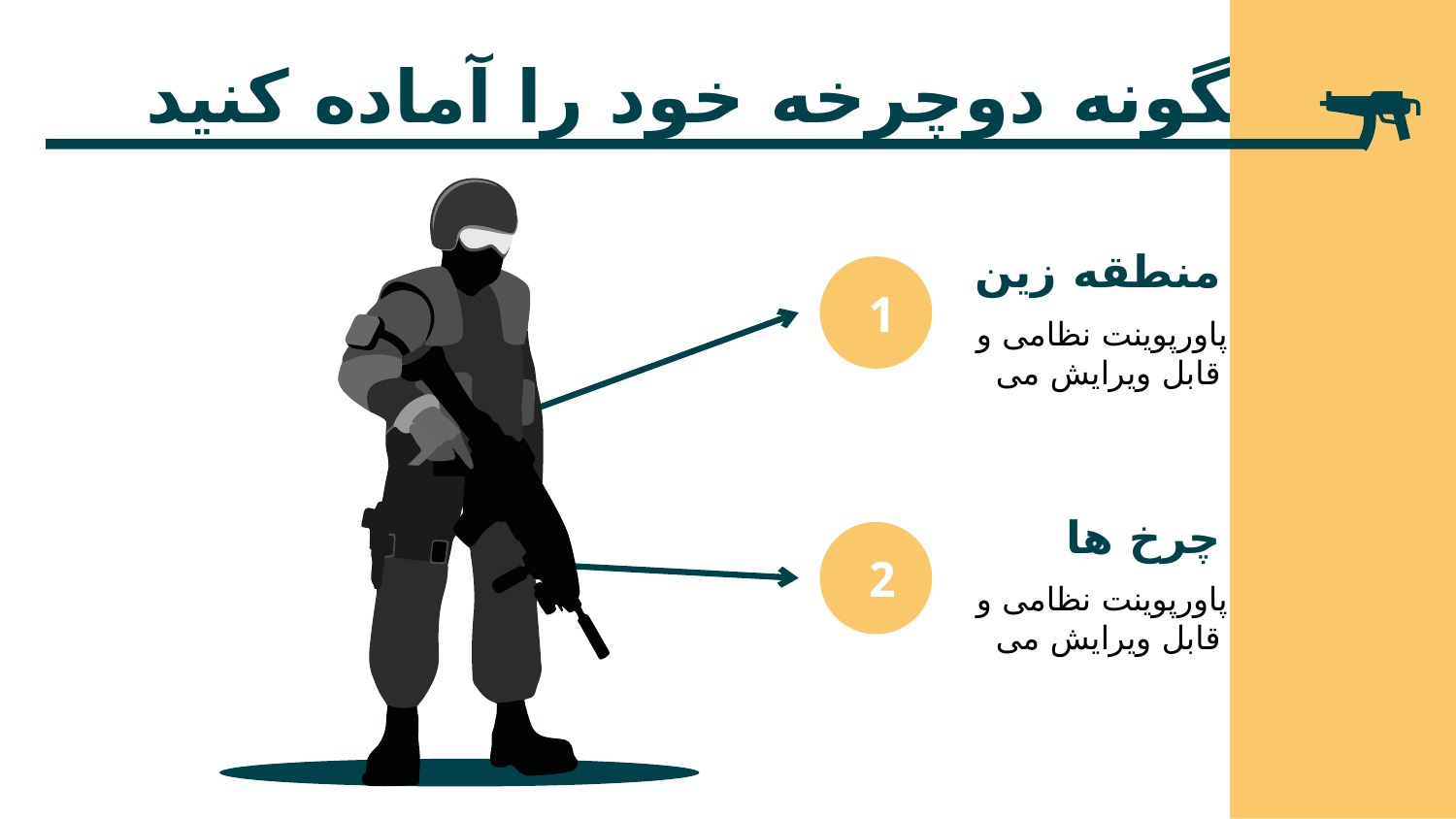

چگونه دوچرخه خود را آماده کنید

منطقه زین
1

قالب پاورپوینت نظامی و جنگی قابل ویرایش می باشد
چرخ ها
# 2

قالب پاورپوینت نظامی و جنگی قابل ویرایش می باشد